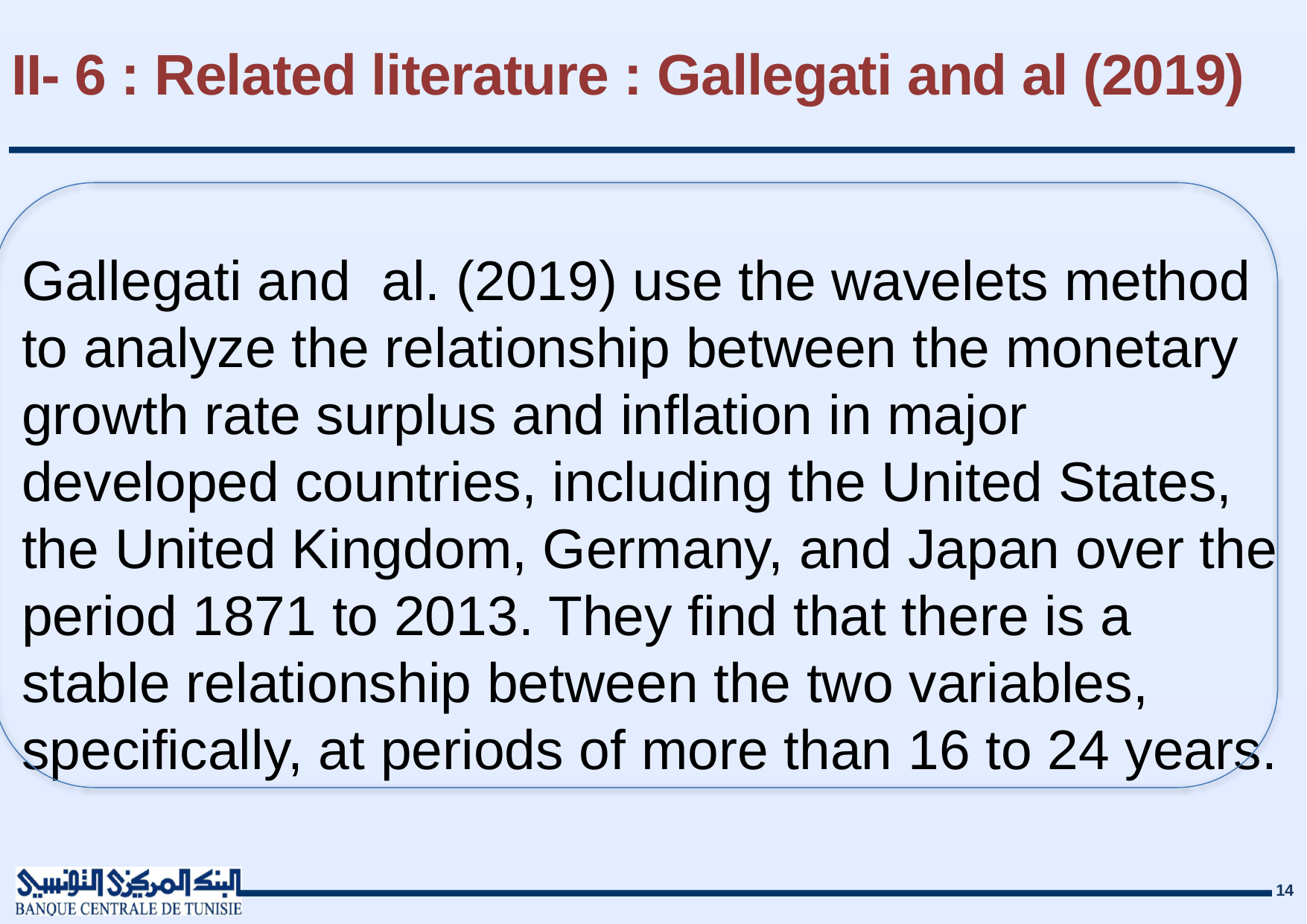

# II- 6 : Related literature : Gallegati and al (2019)

Gallegati and  al. (2019) use the wavelets method to analyze the relationship between the monetary growth rate surplus and inflation in major developed countries, including the United States, the United Kingdom, Germany, and Japan over the period 1871 to 2013. They find that there is a stable relationship between the two variables, specifically, at periods of more than 16 to 24 years.

14